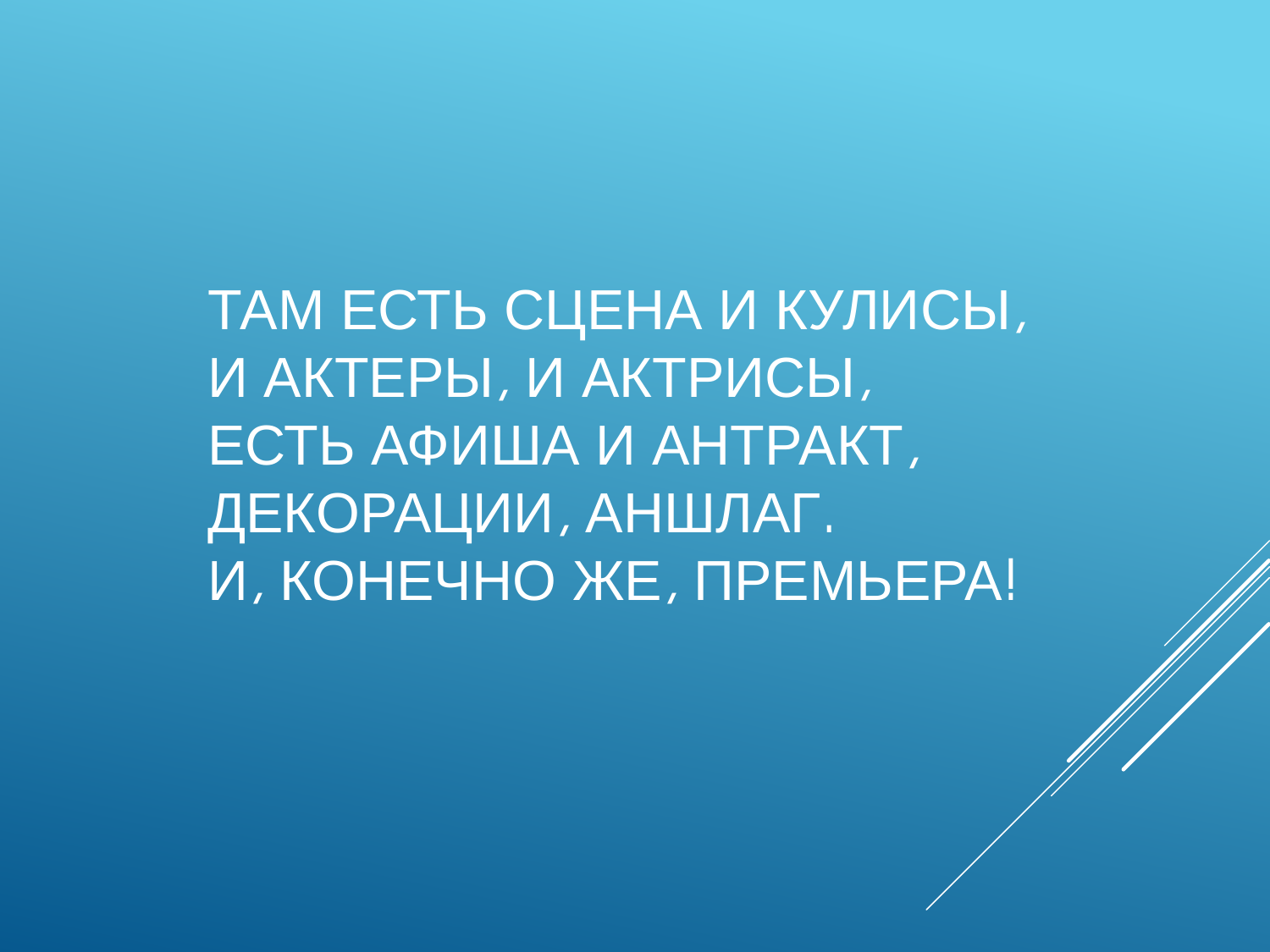

# Там есть сцена и кулисы, И актеры, и актрисы, Есть афиша и антракт, Декорации, аншлаг. И, конечно же, премьера!